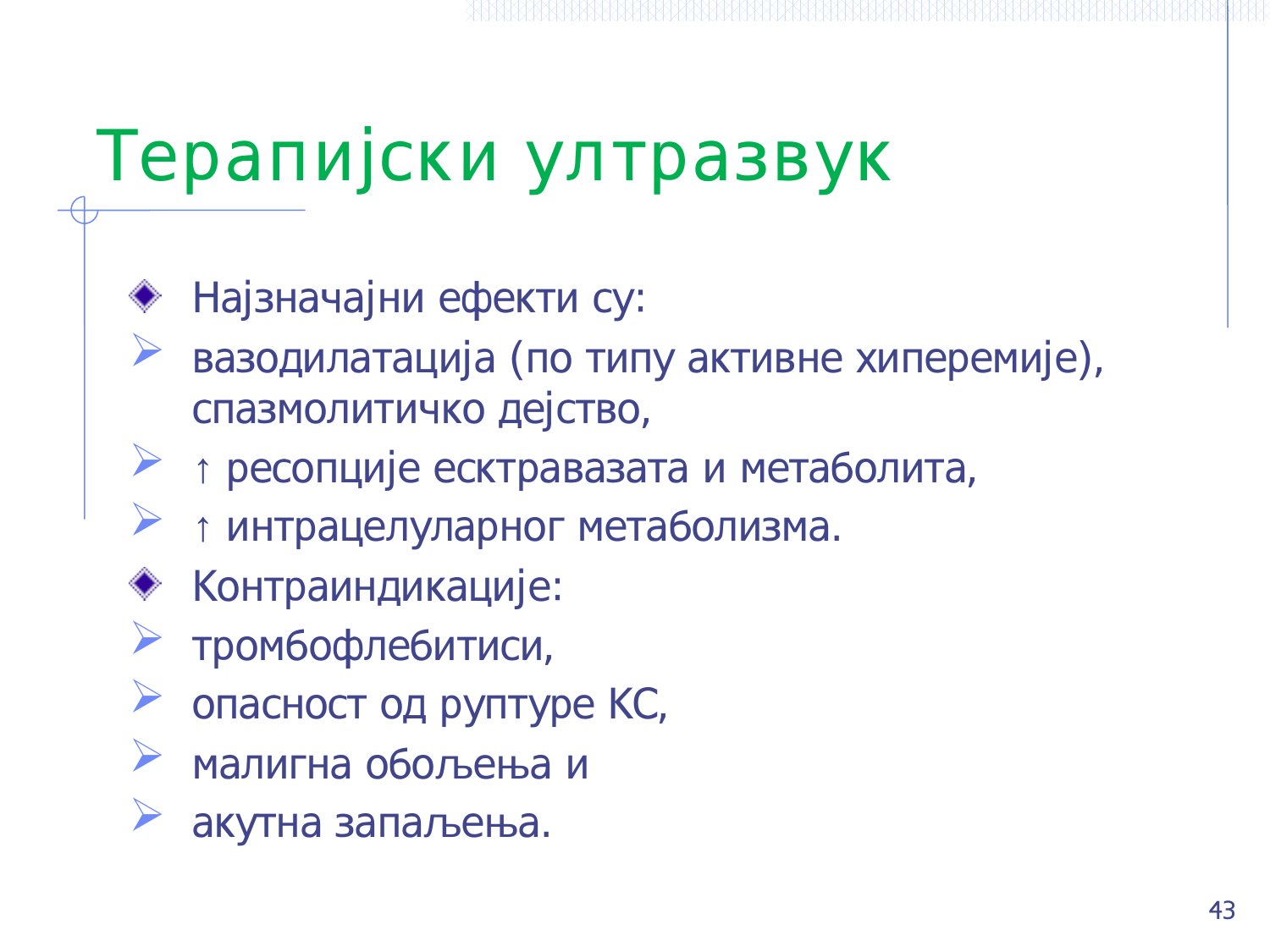

# Терапијски ултразвук
Најзначајни ефекти су:
вазодилатација (по типу активне хиперемије), спазмолитичко дејство,
↑ ресопције есктравазата и метаболита,
↑ интрацелуларног метаболизма.
Контраиндикације:
тромбофлебитиси,
опасност од руптуре КС,
малигна обољења и
акутна запаљења.
43